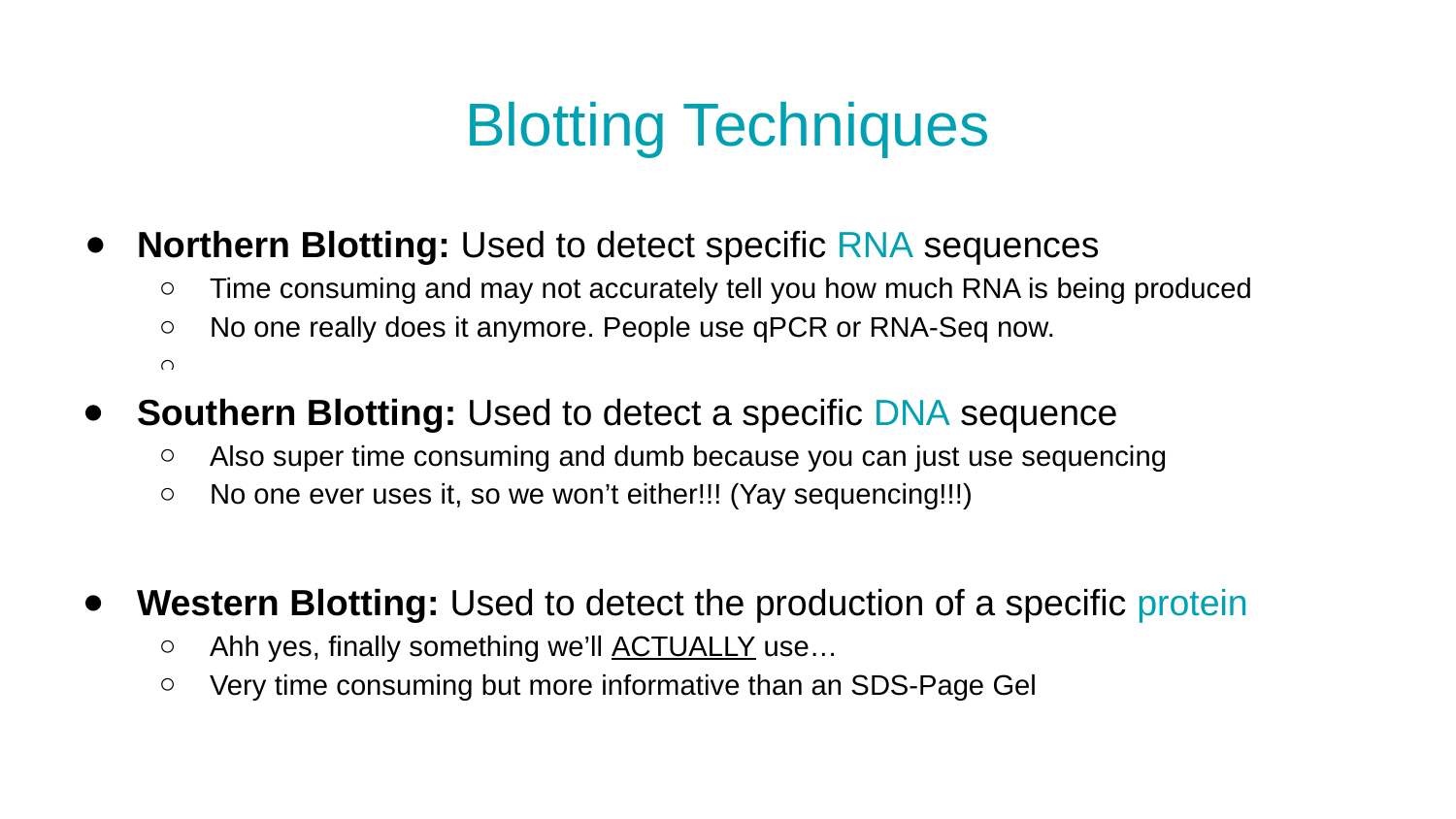

# Blotting Techniques
Northern Blotting: Used to detect specific RNA sequences
Time consuming and may not accurately tell you how much RNA is being produced
No one really does it anymore. People use qPCR or RNA-Seq now.

Southern Blotting: Used to detect a specific DNA sequence
Also super time consuming and dumb because you can just use sequencing
No one ever uses it, so we won’t either!!! (Yay sequencing!!!)

Western Blotting: Used to detect the production of a specific protein
Ahh yes, finally something we’ll ACTUALLY use…
Very time consuming but more informative than an SDS-Page Gel